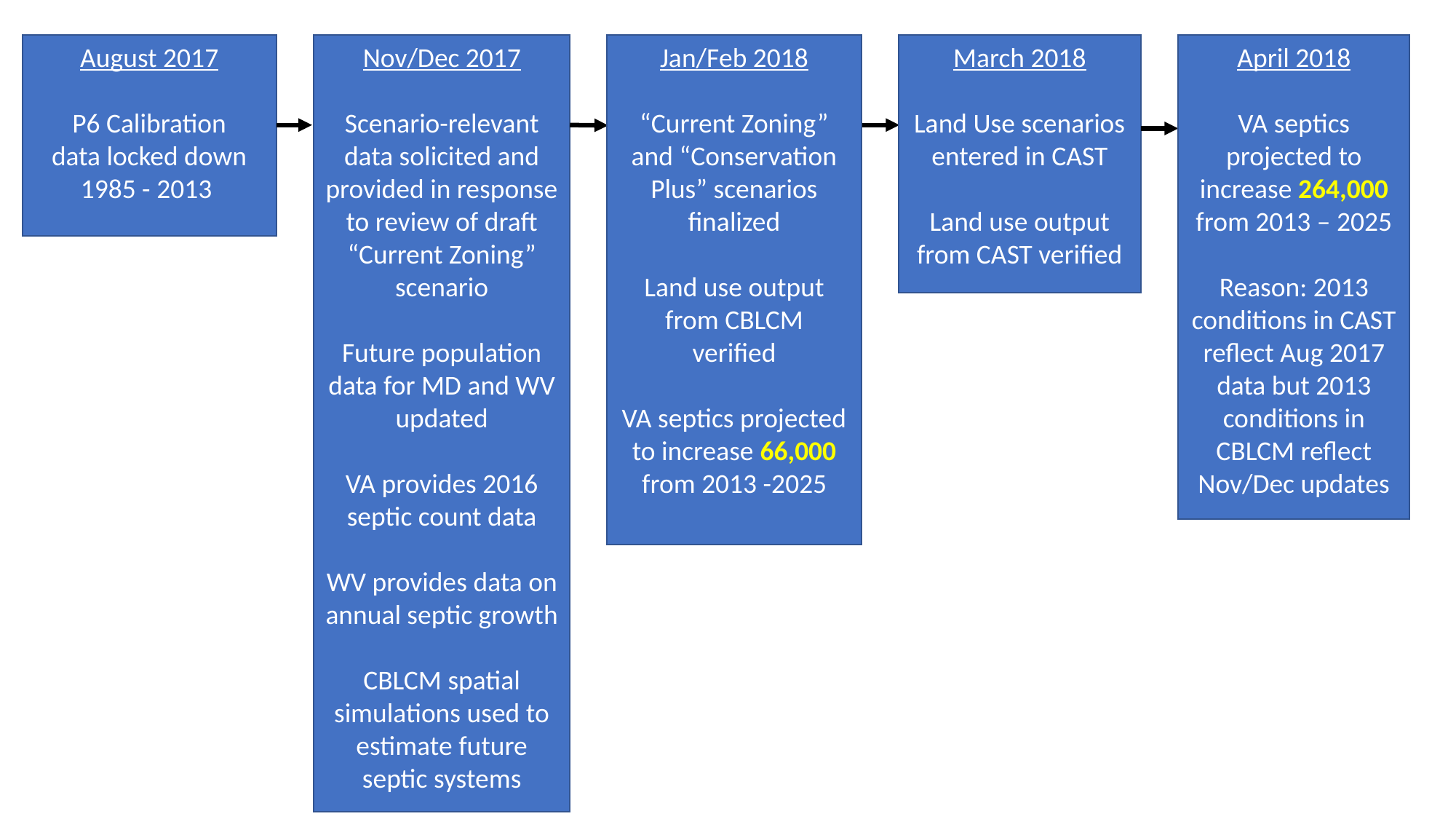

August 2017

P6 Calibration
data locked down
1985 - 2013
Nov/Dec 2017

Scenario-relevant data solicited and provided in response to review of draft
“Current Zoning” scenario

Future population data for MD and WV updated

VA provides 2016 septic count data

WV provides data on annual septic growth

CBLCM spatial simulations used to estimate future septic systems
Jan/Feb 2018

“Current Zoning” and “Conservation Plus” scenarios
finalized

Land use output from CBLCM
verified

VA septics projected to increase 66,000 from 2013 -2025
March 2018

Land Use scenarios entered in CAST

Land use output from CAST verified
April 2018

VA septics projected to increase 264,000 from 2013 – 2025

Reason: 2013 conditions in CAST reflect Aug 2017 data but 2013 conditions in CBLCM reflect Nov/Dec updates